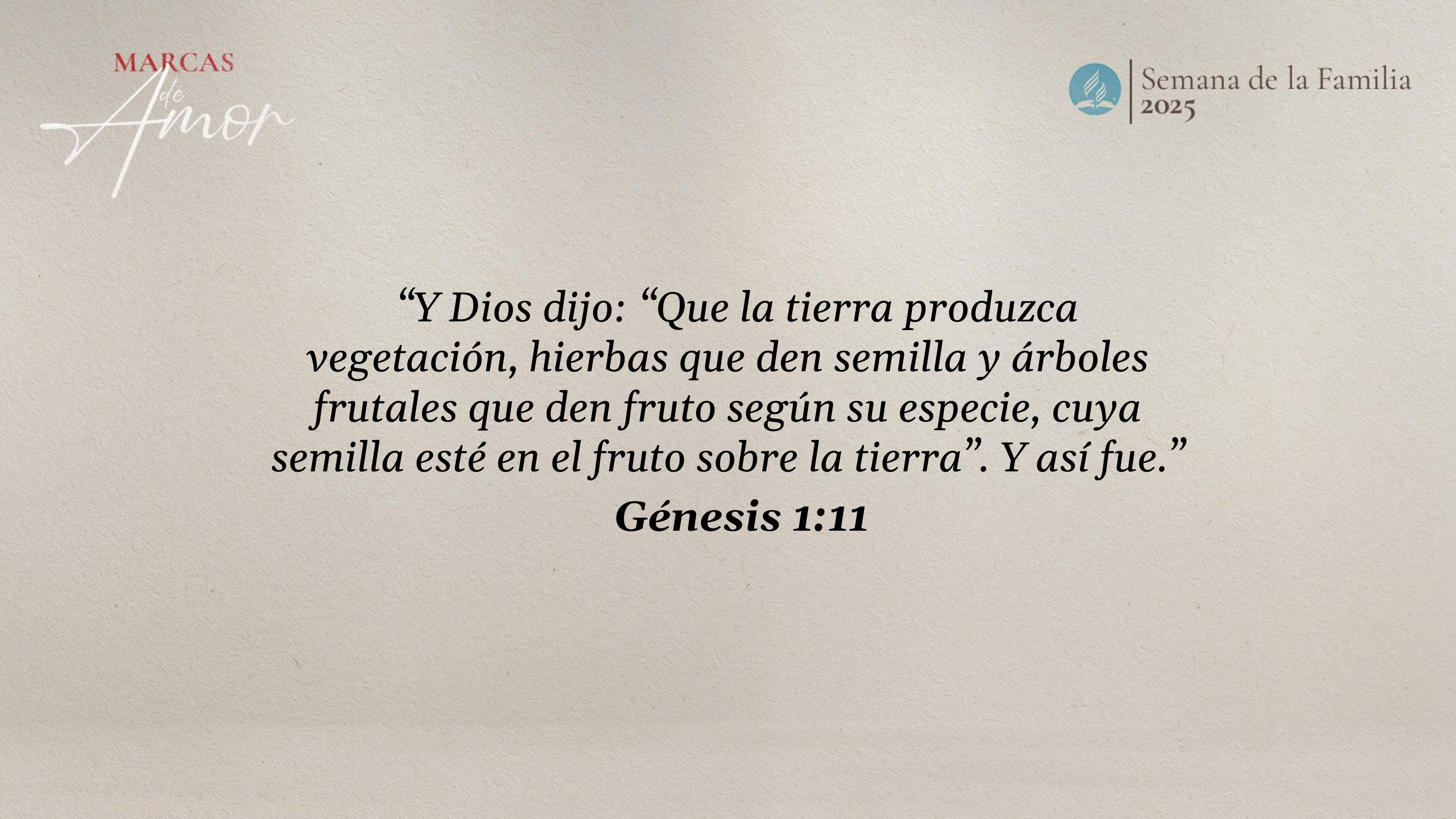

“Y Dios dijo: “Que la tierra produzca vegetación, hierbas que den semilla y árboles frutales que den fruto según su especie, cuya semilla esté en el fruto sobre la tierra”. Y así fue.”
Génesis 1:11